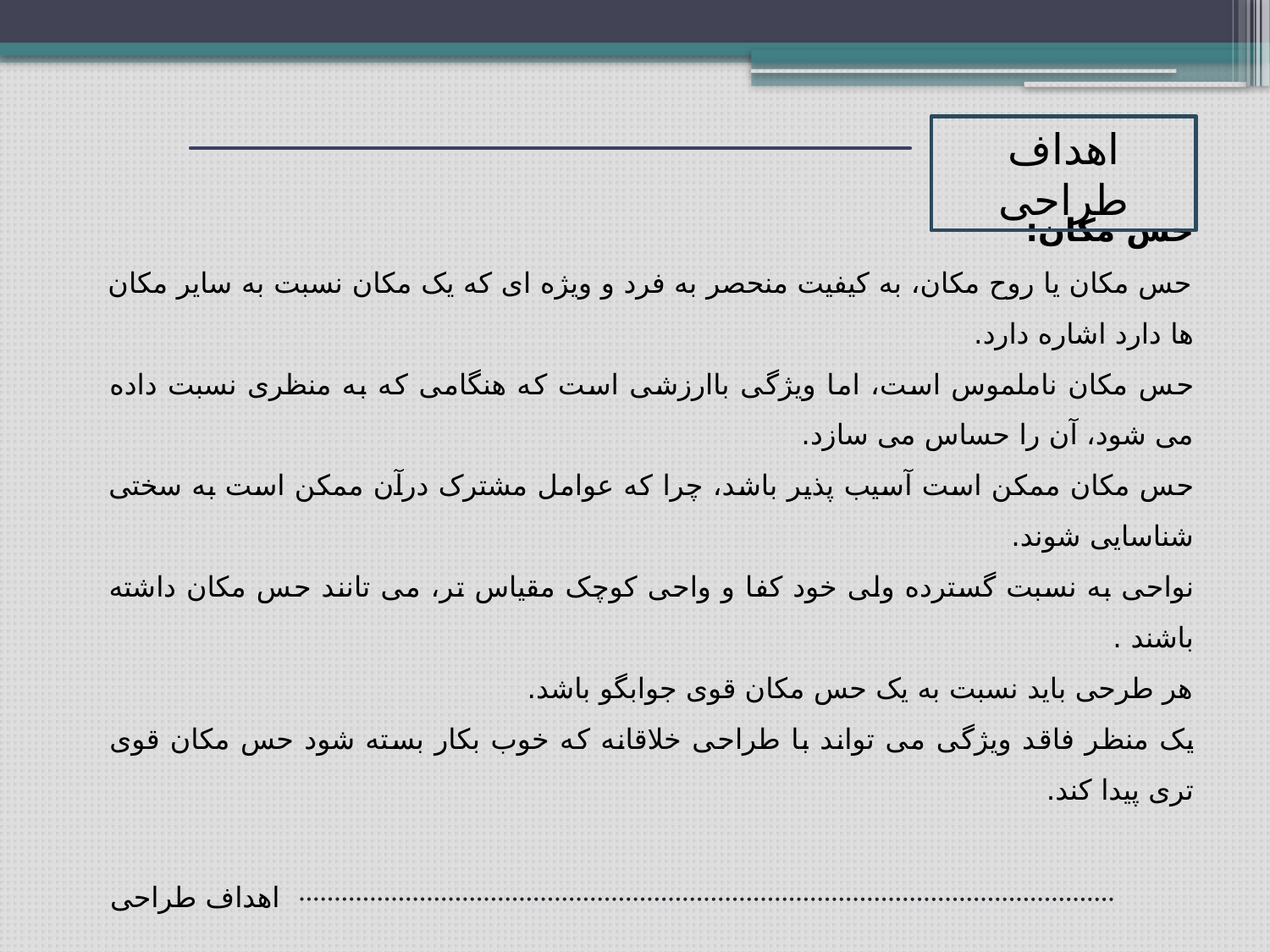

حس مکان:
حس مکان یا روح مکان، به کیفیت منحصر به فرد و ویژه ای که یک مکان نسبت به سایر مکان ها دارد اشاره دارد.
حس مکان ناملموس است، اما ویژگی باارزشی است که هنگامی که به منظری نسبت داده می شود، آن را حساس می سازد.
حس مکان ممکن است آسیب پذیر باشد، چرا که عوامل مشترک درآن ممکن است به سختی شناسایی شوند.
نواحی به نسبت گسترده ولی خود کفا و واحی کوچک مقیاس تر، می تانند حس مکان داشته باشند .
هر طرحی باید نسبت به یک حس مکان قوی جوابگو باشد.
یک منظر فاقد ویژگی می تواند با طراحی خلاقانه که خوب بکار بسته شود حس مکان قوی تری پیدا کند.

اهداف طراحی
اهداف طراحی